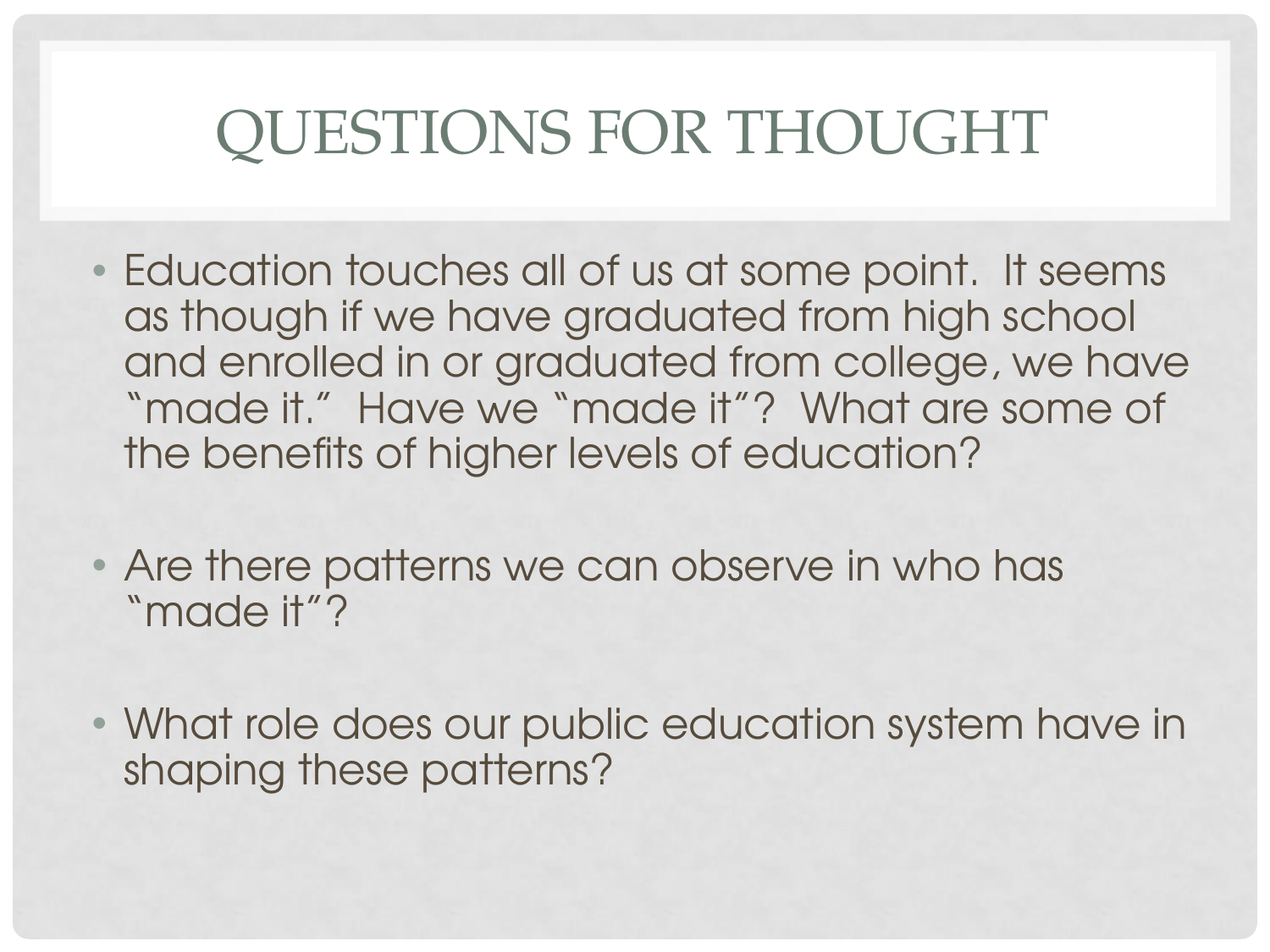

# QUESTIONS FOR THOUGHT
Education touches all of us at some point.  It seems as though if we have graduated from high school and enrolled in or graduated from college, we have “made it.”  Have we “made it”?  What are some of the benefits of higher levels of education?

Are there patterns we can observe in who has “made it”?

What role does our public education system have in shaping these patterns?